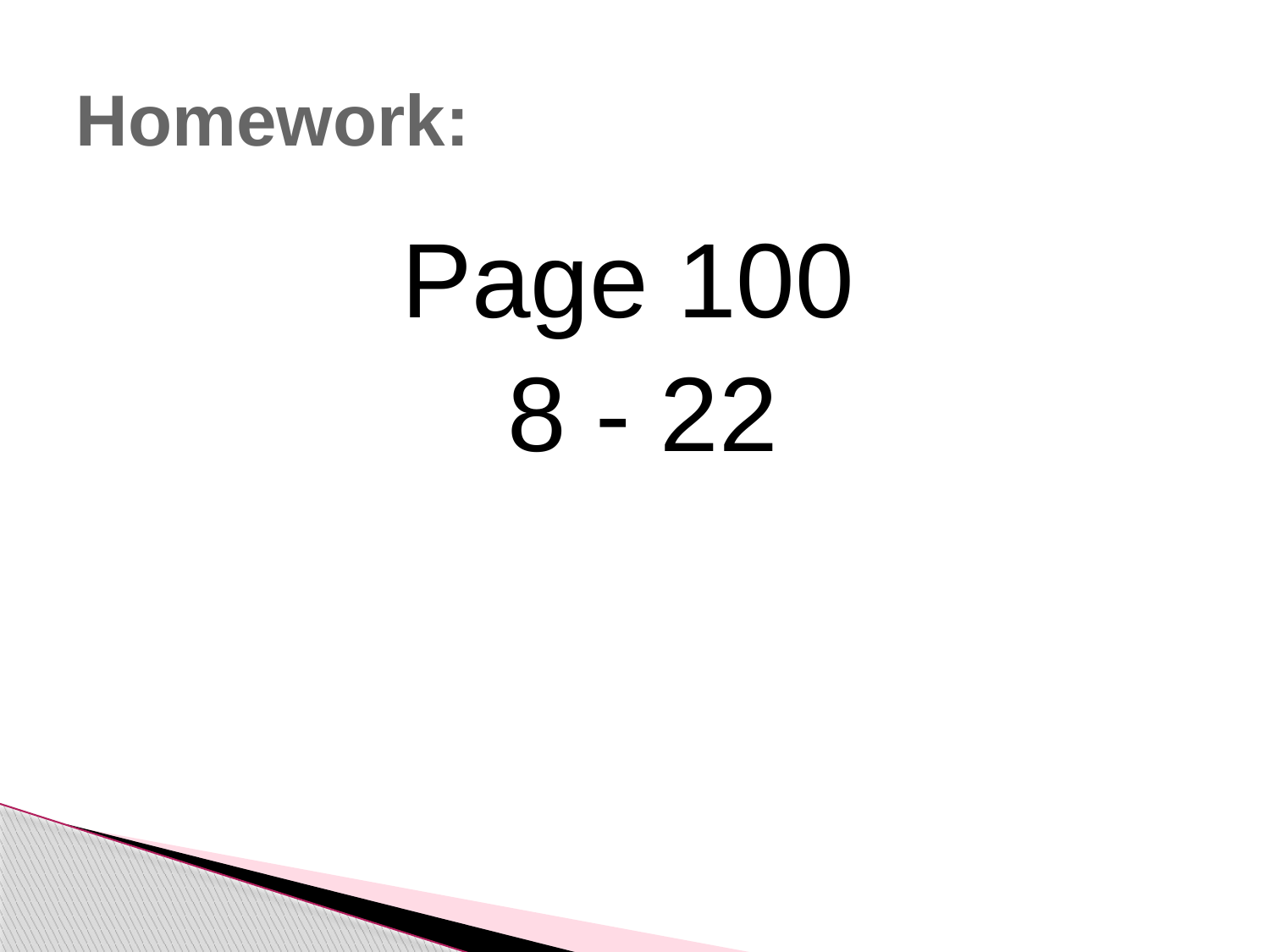

# Homework:
Page 100
8 - 22